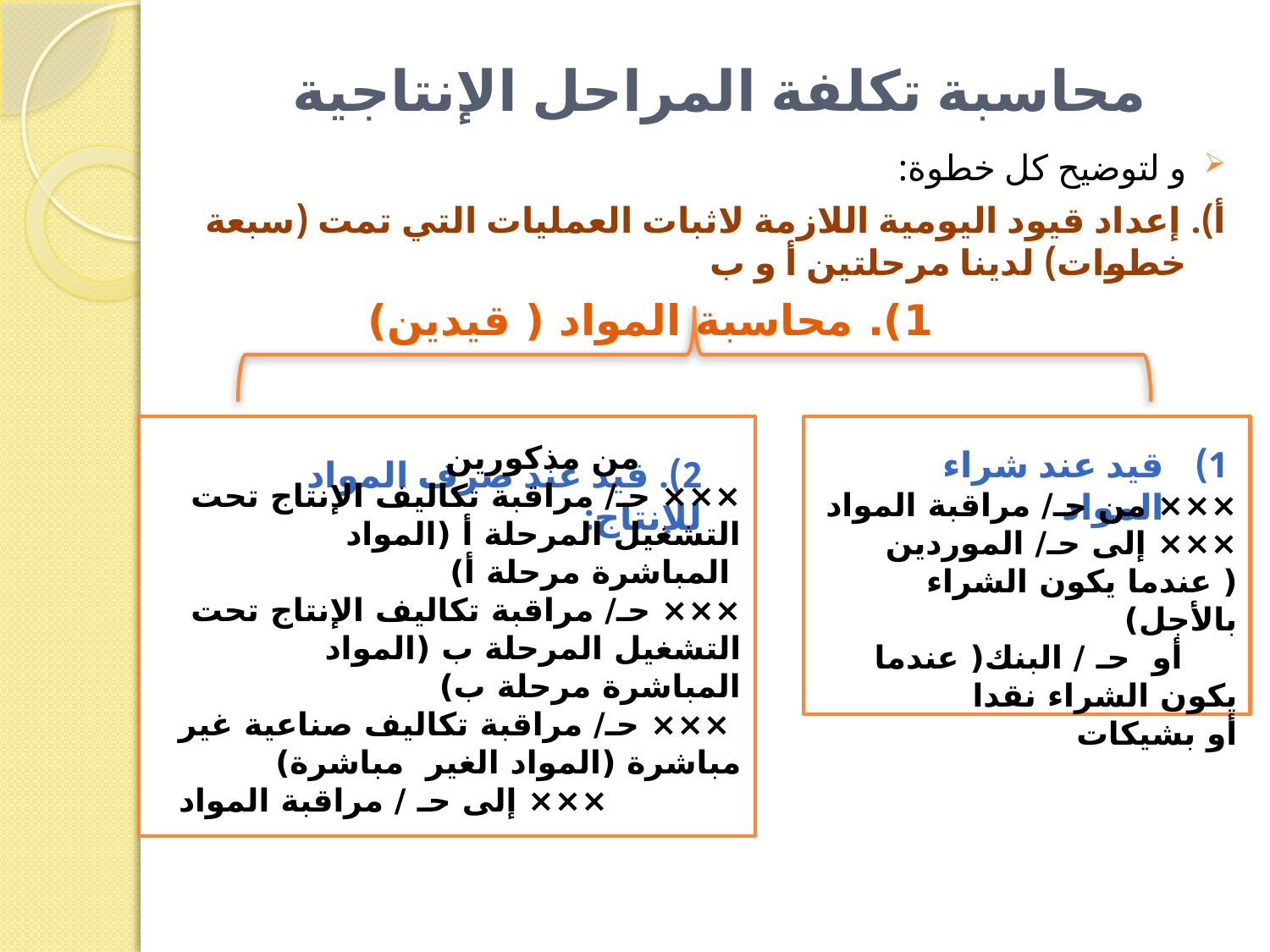

# محاسبة تكلفة المراحل الإنتاجية
و لتوضيح كل خطوة:
أ). إعداد قيود اليومية اللازمة لاثبات العمليات التي تمت (سبعة خطوات) لدينا مرحلتين أ و ب
				1). محاسبة المواد ( قيدين)

قيد عند شراء المواد
2). قيد عند صرف المواد للإنتاج:
          من مذكورين
××× حـ/ مراقبة تكاليف الإنتاج تحت التشغيل المرحلة أ (المواد                    	المباشرة مرحلة أ)
××× حـ/ مراقبة تكاليف الإنتاج تحت التشغيل المرحلة ب (المواد 	المباشرة مرحلة ب)
 ××× حـ/ مراقبة تكاليف صناعية غير مباشرة (المواد الغير  مباشرة)
		××× إلى حـ / مراقبة المواد

××× من حـ/ مراقبة المواد
	××× إلى حـ/ الموردين ( عندما يكون 	الشراء بالأجل)
     أو  حـ / البنك( عندما يكون الشراء نقدا 		أو بشيكات